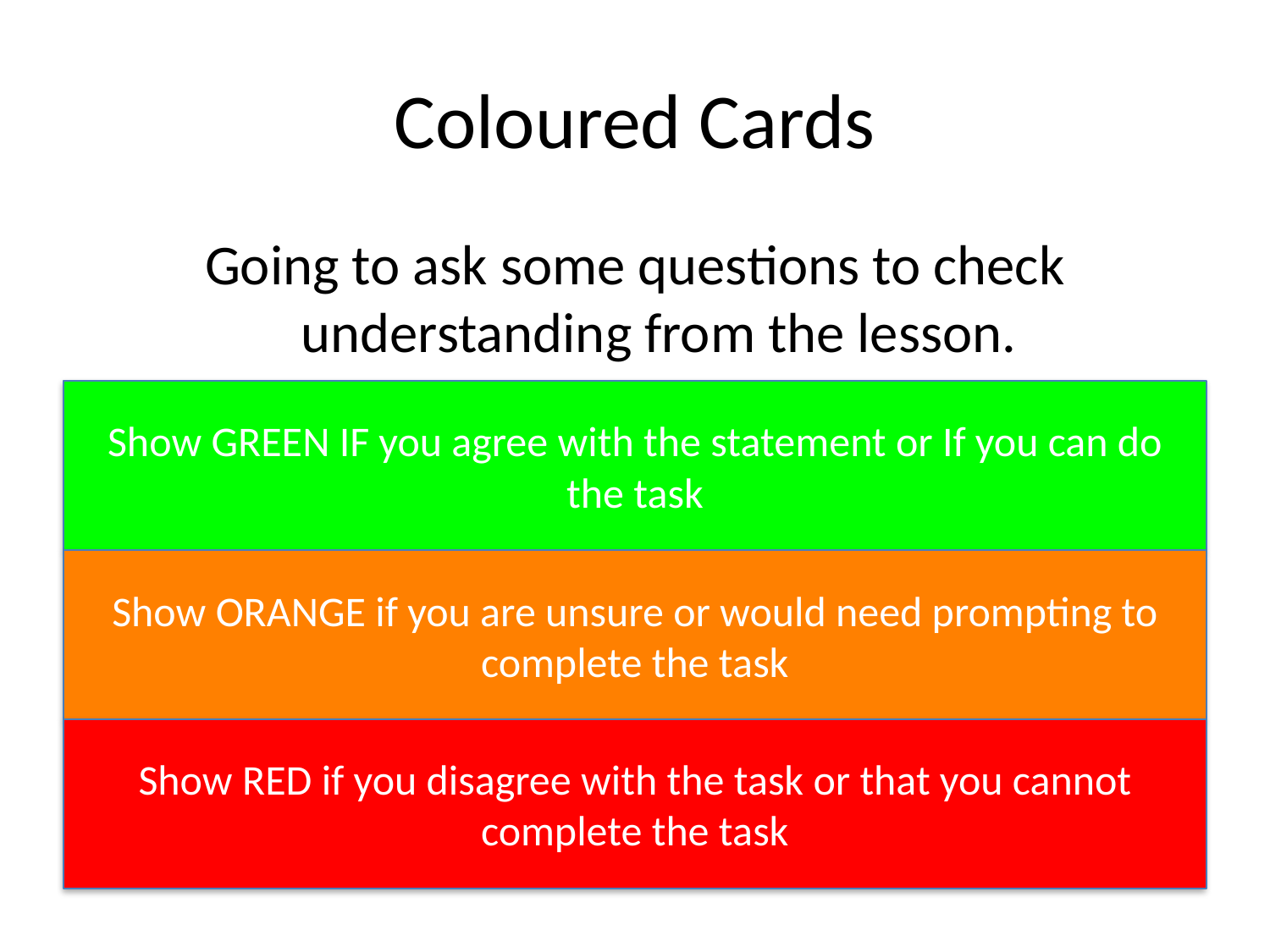

# Coloured Cards
Going to ask some questions to check understanding from the lesson.
Show GREEN IF you agree with the statement or If you can do the task
Show ORANGE if you are unsure or would need prompting to complete the task
Show RED if you disagree with the task or that you cannot complete the task